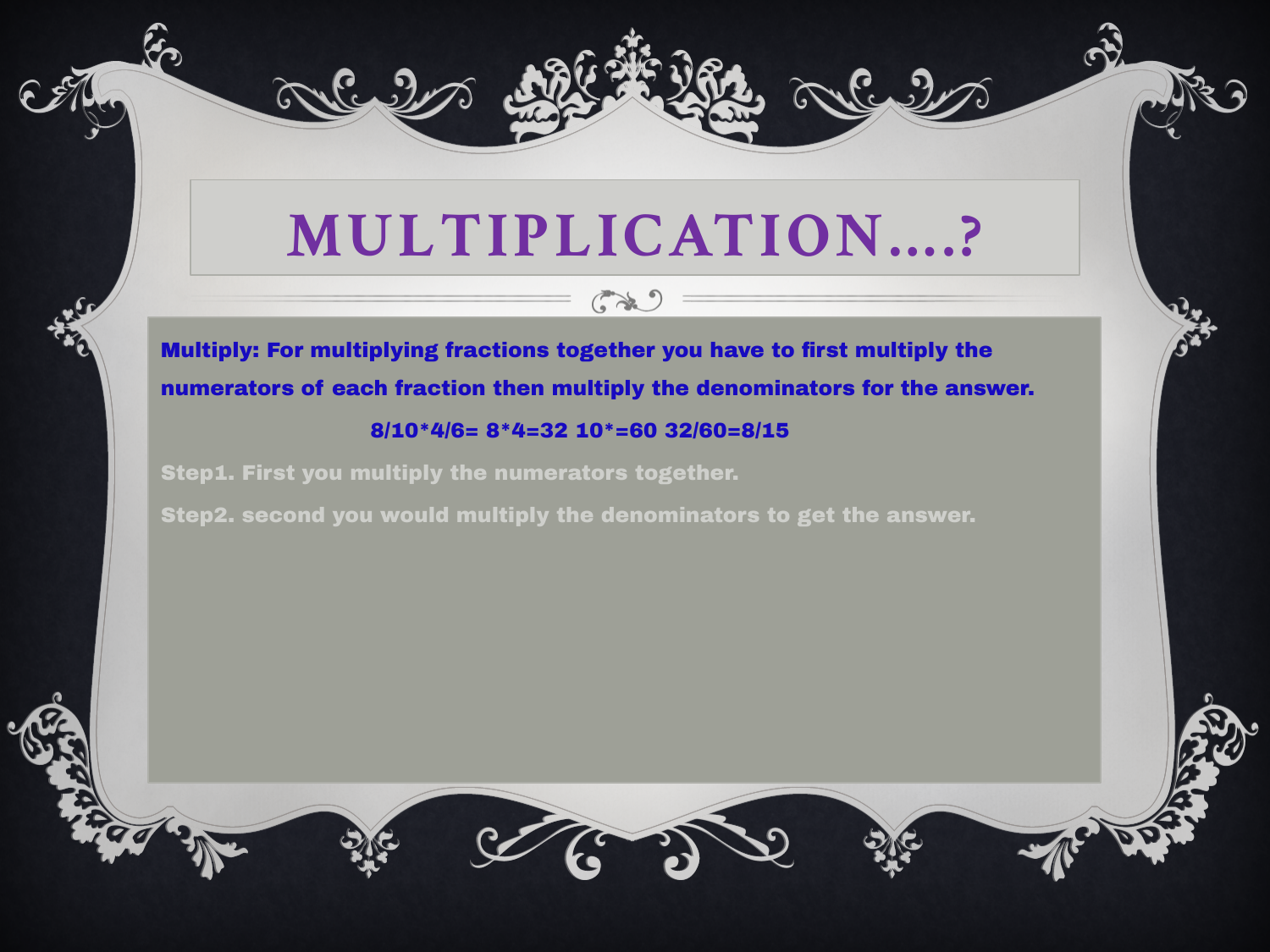

# Multiplication….?
Multiply: For multiplying fractions together you have to first multiply the numerators of each fraction then multiply the denominators for the answer.
8/10*4/6= 8*4=32 10*=60 32/60=8/15
Step1. First you multiply the numerators together.
Step2. second you would multiply the denominators to get the answer.